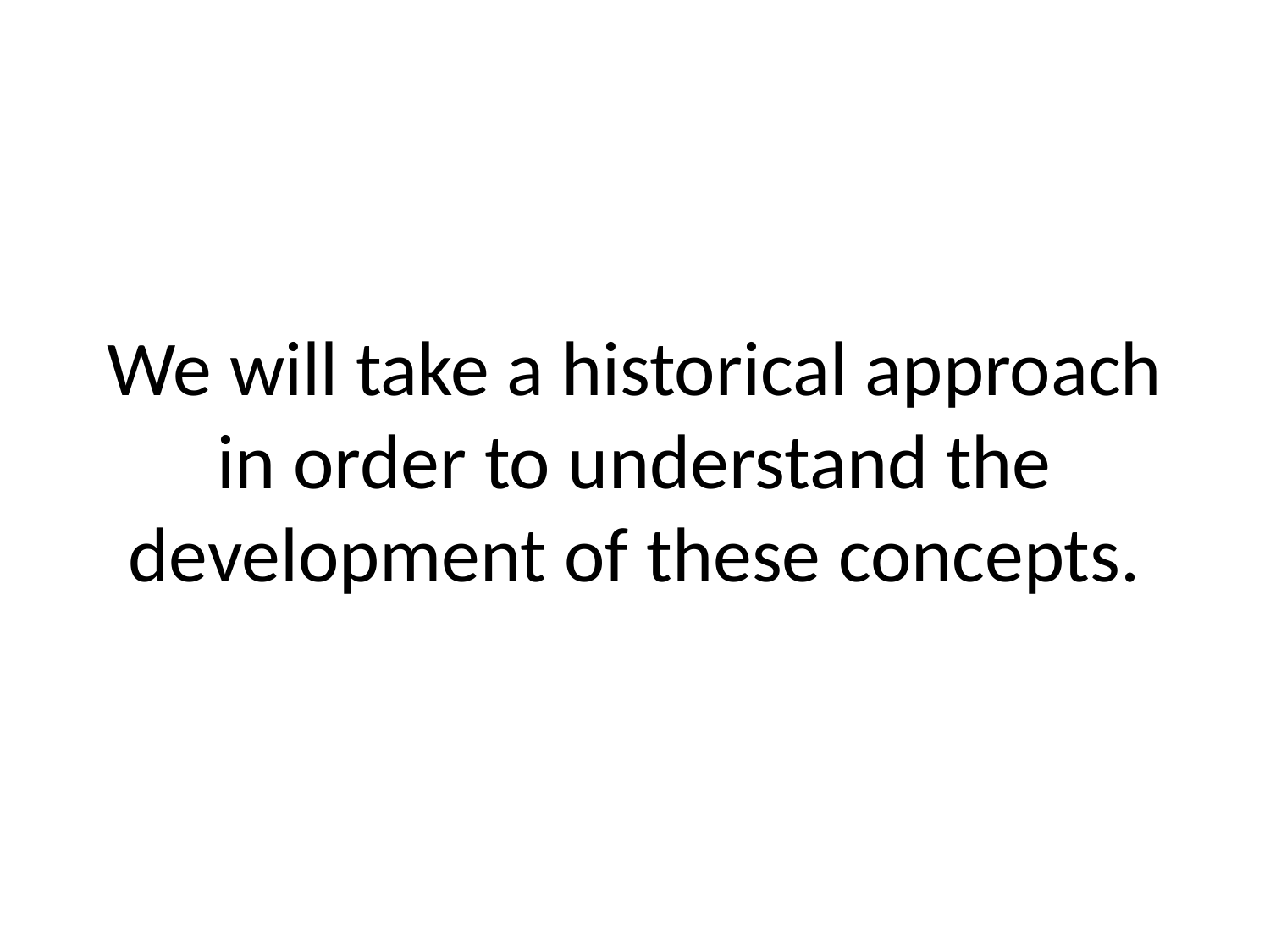

# We will take a historical approach in order to understand the development of these concepts.